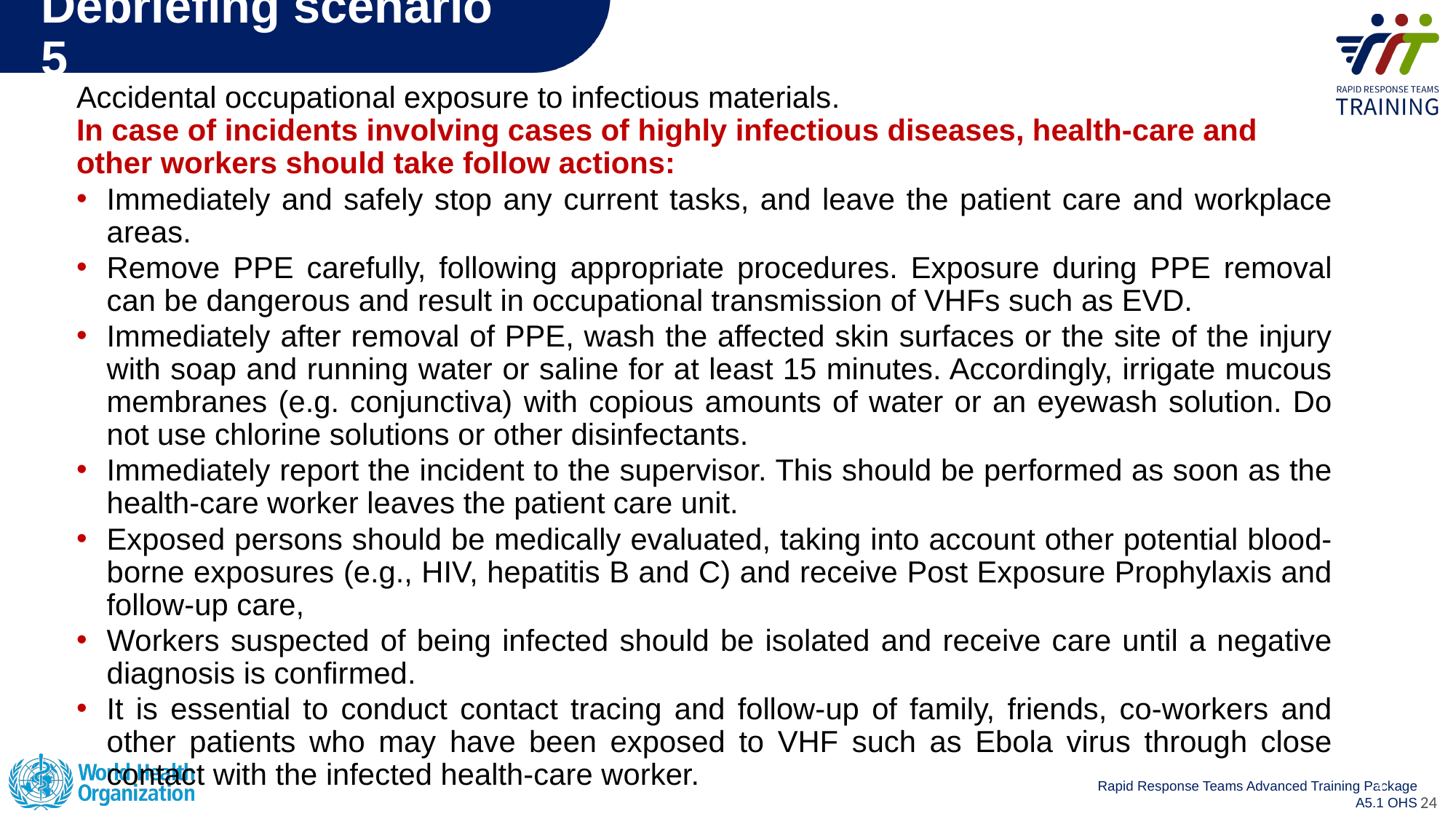

Debriefing scenario 5
Accidental occupational exposure to infectious materials.
In case of incidents involving cases of highly infectious diseases, health-care and other workers should take follow actions:
Immediately and safely stop any current tasks, and leave the patient care and workplace areas.
Remove PPE carefully, following appropriate procedures. Exposure during PPE removal can be dangerous and result in occupational transmission of VHFs such as EVD.
Immediately after removal of PPE, wash the affected skin surfaces or the site of the injury with soap and running water or saline for at least 15 minutes. Accordingly, irrigate mucous membranes (e.g. conjunctiva) with copious amounts of water or an eyewash solution. Do not use chlorine solutions or other disinfectants.
Immediately report the incident to the supervisor. This should be performed as soon as the health-care worker leaves the patient care unit.
Exposed persons should be medically evaluated, taking into account other potential blood-borne exposures (e.g., HIV, hepatitis B and C) and receive Post Exposure Prophylaxis and follow-up care,
Workers suspected of being infected should be isolated and receive care until a negative diagnosis is confirmed.
It is essential to conduct contact tracing and follow-up of family, friends, co-workers and other patients who may have been exposed to VHF such as Ebola virus through close contact with the infected health-care worker.
24